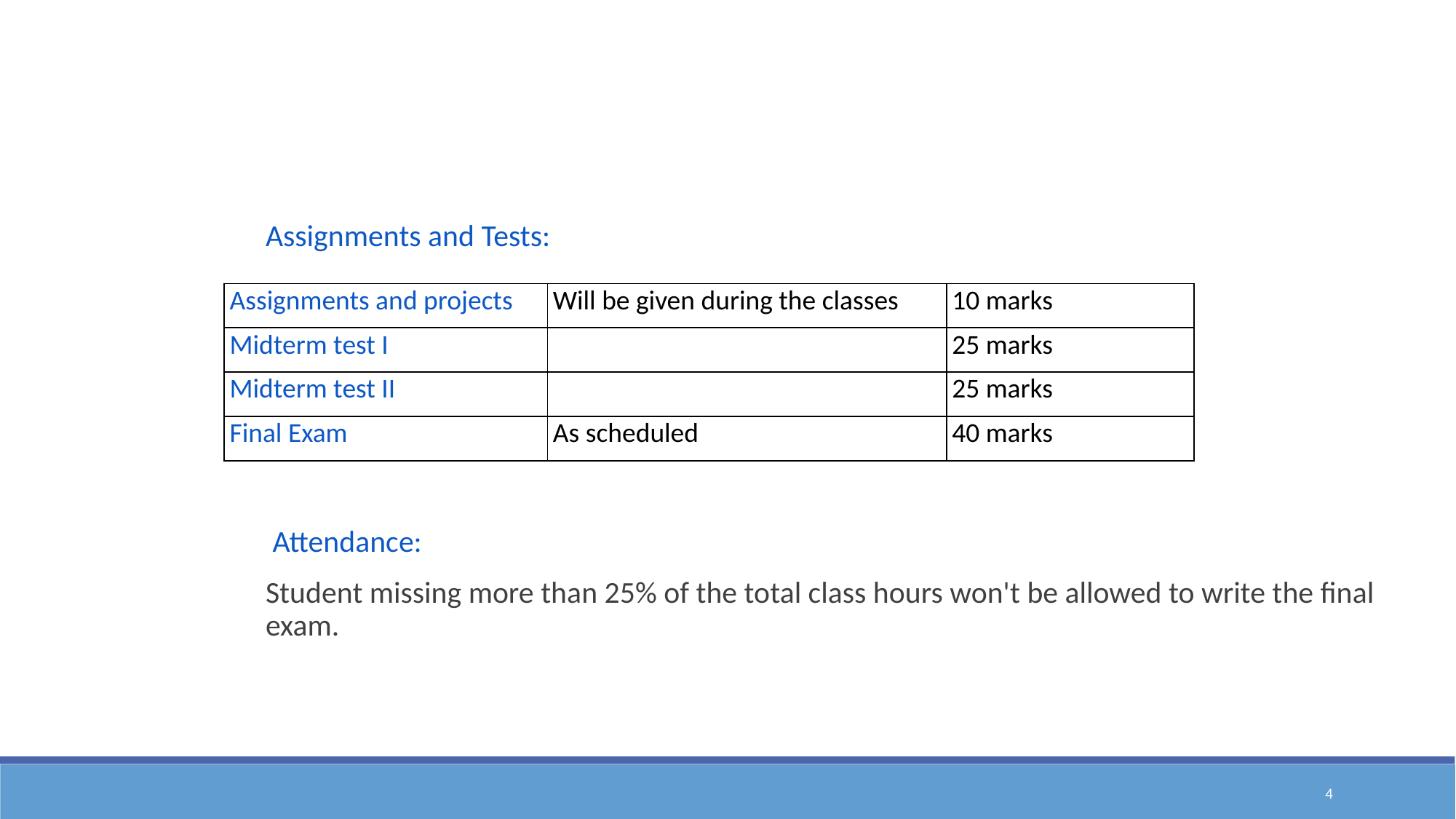

Assignments and Tests:

 Attendance:
Student missing more than 25% of the total class hours won't be allowed to write the final exam.
| Assignments and projects | Will be given during the classes | 10 marks |
| --- | --- | --- |
| Midterm test I |  | 25 marks |
| Midterm test II |  | 25 marks |
| Final Exam | As scheduled | 40 marks |
4